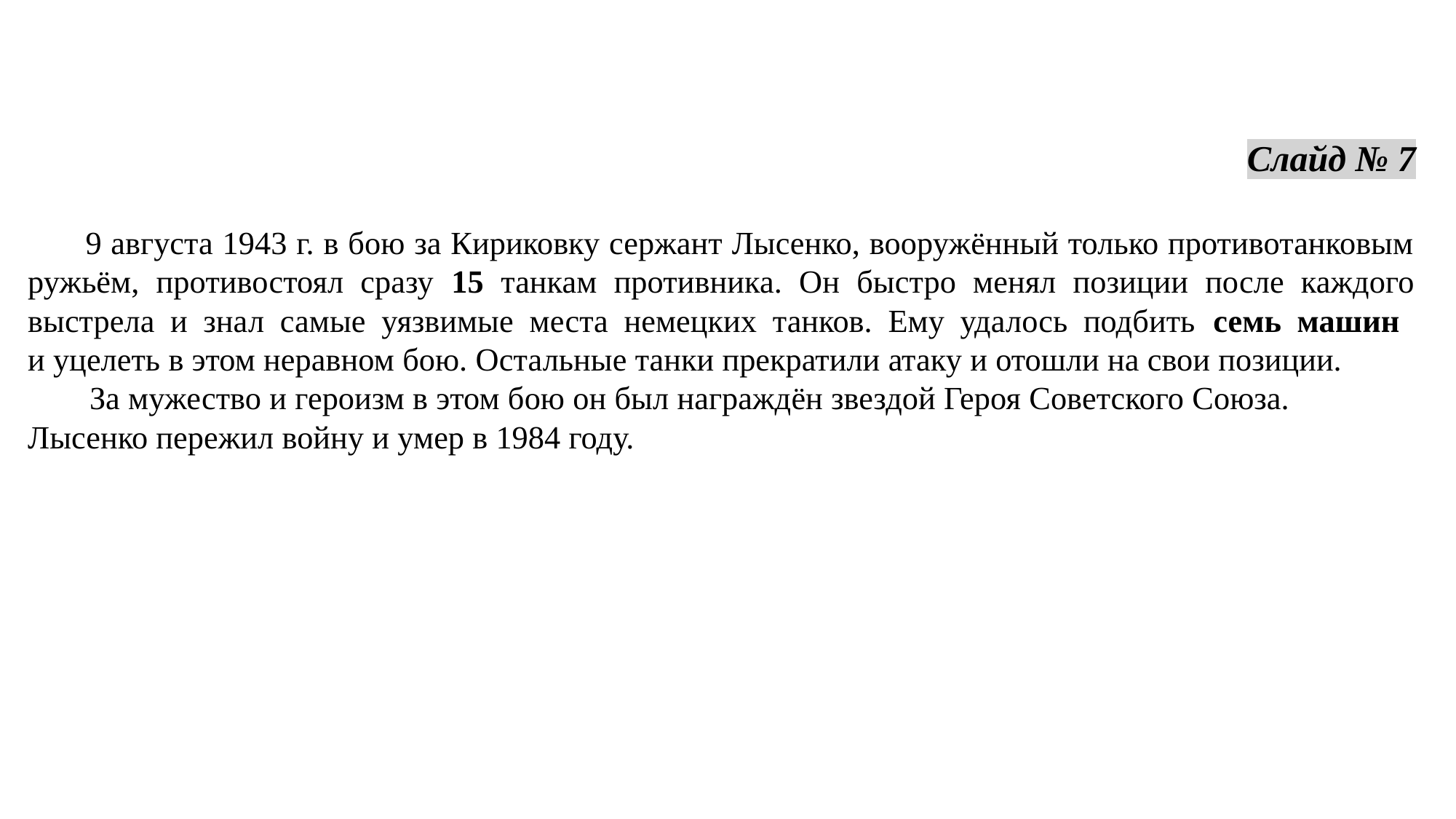

Слайд № 7

9 августа 1943 г. в бою за Кириковку сержант Лысенко, вооружённый только противотанковым ружьём, противостоял сразу 15 танкам противника. Он быстро менял позиции после каждого выстрела и знал самые уязвимые места немецких танков. Ему удалось подбить семь машин
и уцелеть в этом неравном бою. Остальные танки прекратили атаку и отошли на свои позиции.
 За мужество и героизм в этом бою он был награждён звездой Героя Советского Союза. Лысенко пережил войну и умер в 1984 году.